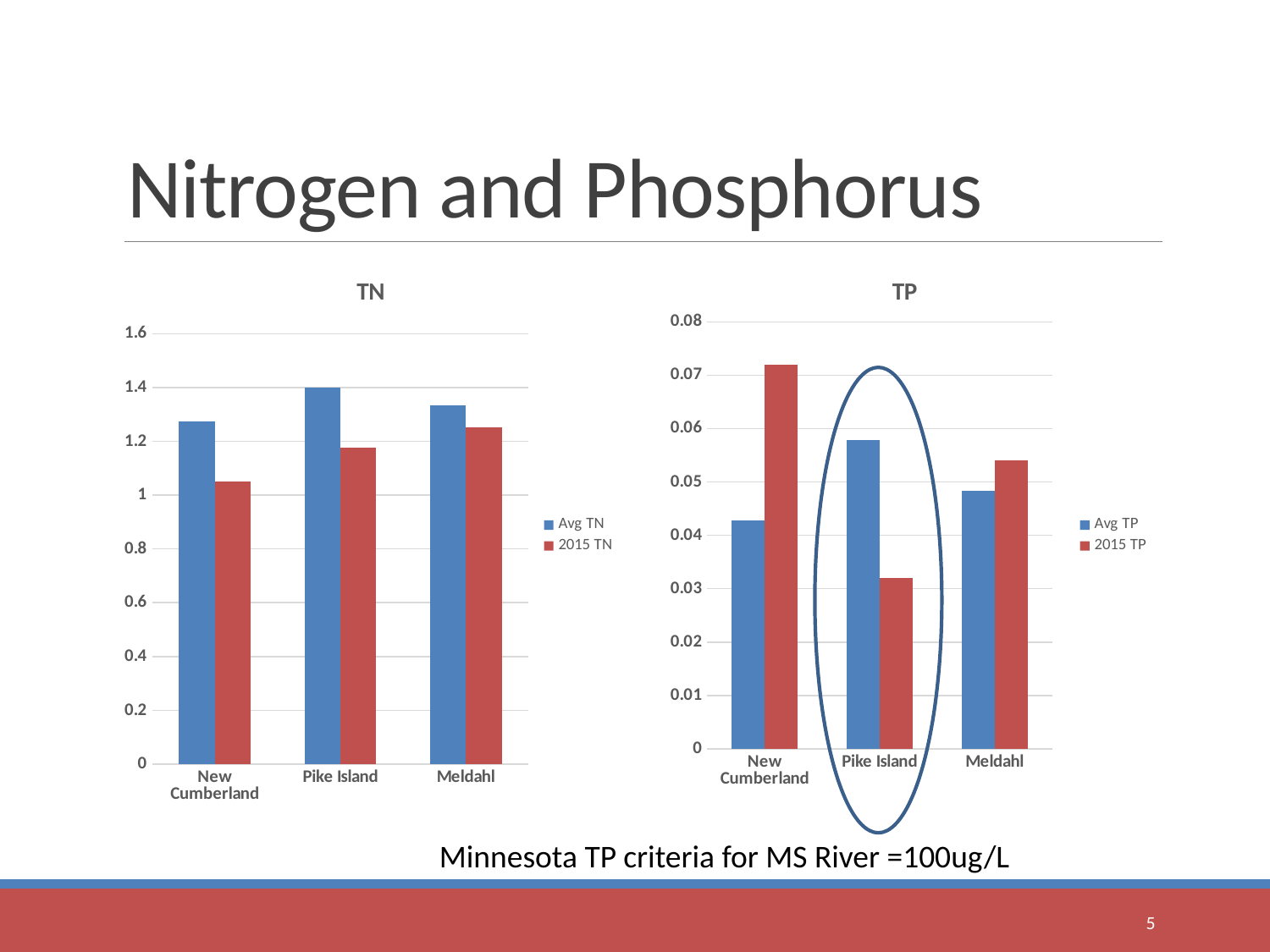

# Nitrogen and Phosphorus

### Chart: TN

| Category | Avg TN | 2015 TN |
|---|---|---|
| New Cumberland | 1.2737272727272726 | 1.05 |
| Pike Island | 1.3997999999999997 | 1.1760000000000004 |
| Meldahl | 1.3343 | 1.251 |

### Chart: TP

| Category | Avg TP | 2015 TP |
|---|---|---|
| New Cumberland | 0.04272727272727273 | 0.072 |
| Pike Island | 0.05780000000000001 | 0.03200000000000001 |
| Meldahl | 0.0483 | 0.054 |
Minnesota TP criteria for MS River =100ug/L
5